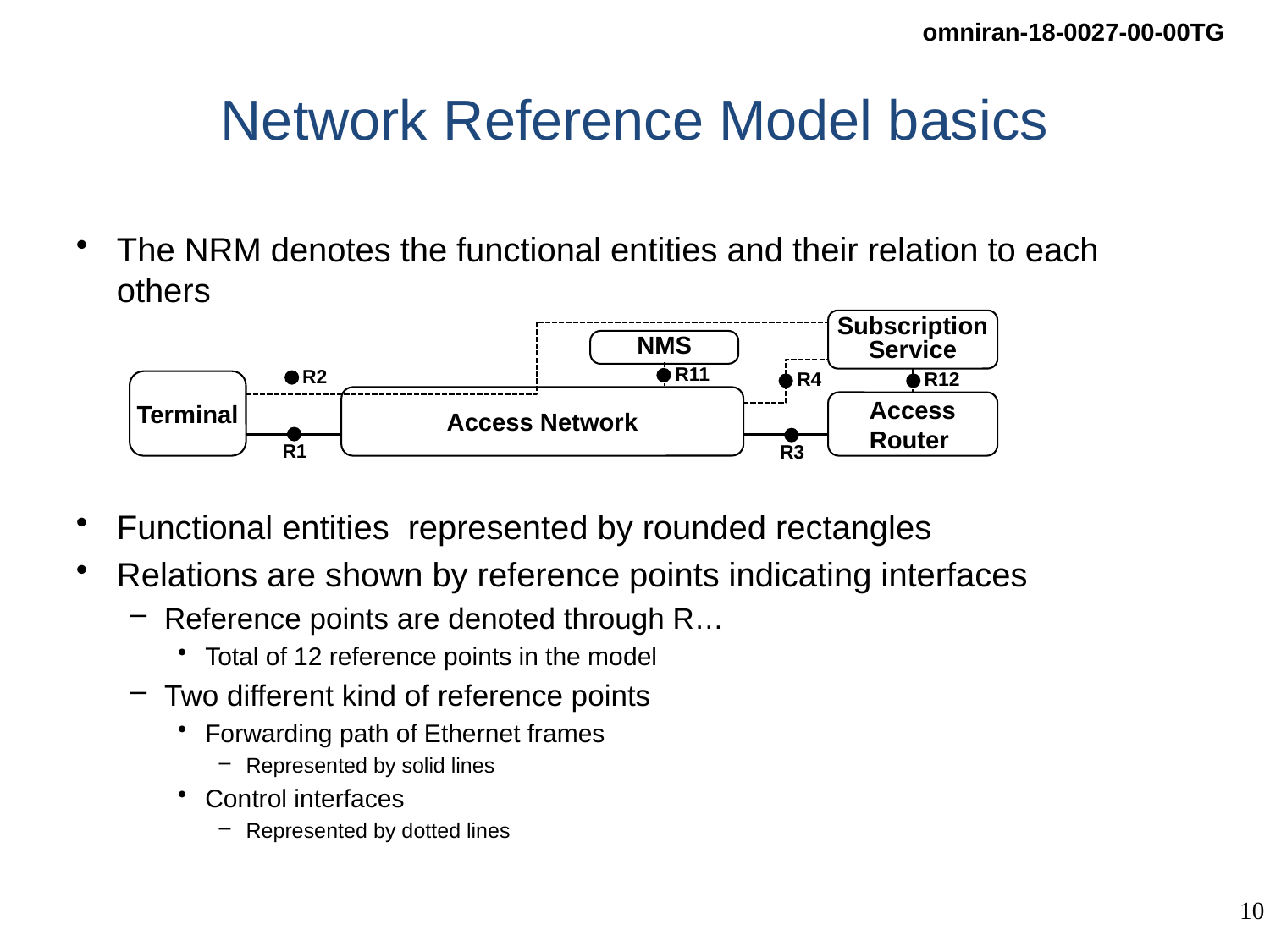

# Network Reference Model basics
The NRM denotes the functional entities and their relation to each others

Functional entities  represented by rounded rectangles
Relations are shown by reference points indicating interfaces
Reference points are denoted through R…
Total of 12 reference points in the model
Two different kind of reference points
Forwarding path of Ethernet frames
Represented by solid lines
Control interfaces
Represented by dotted lines
Subscription
Service
NMS
R11

R2

R4

R12

Terminal
Access Network
Access Router

R1

R3